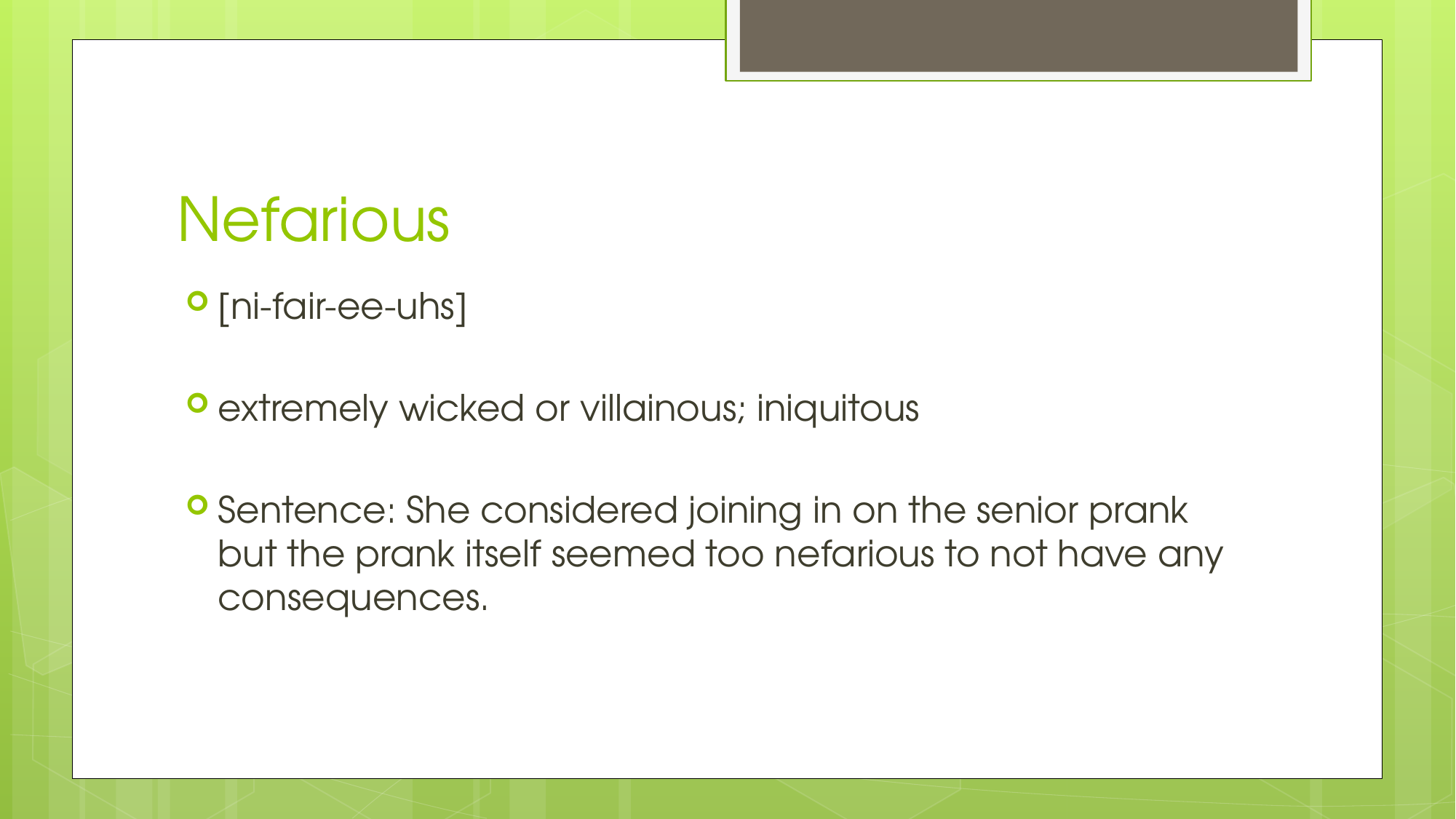

# Nefarious
[ni-fair-ee-uhs]

extremely wicked or villainous; iniquitous

Sentence: She considered joining in on the senior prank but the prank itself seemed too nefarious to not have any consequences.